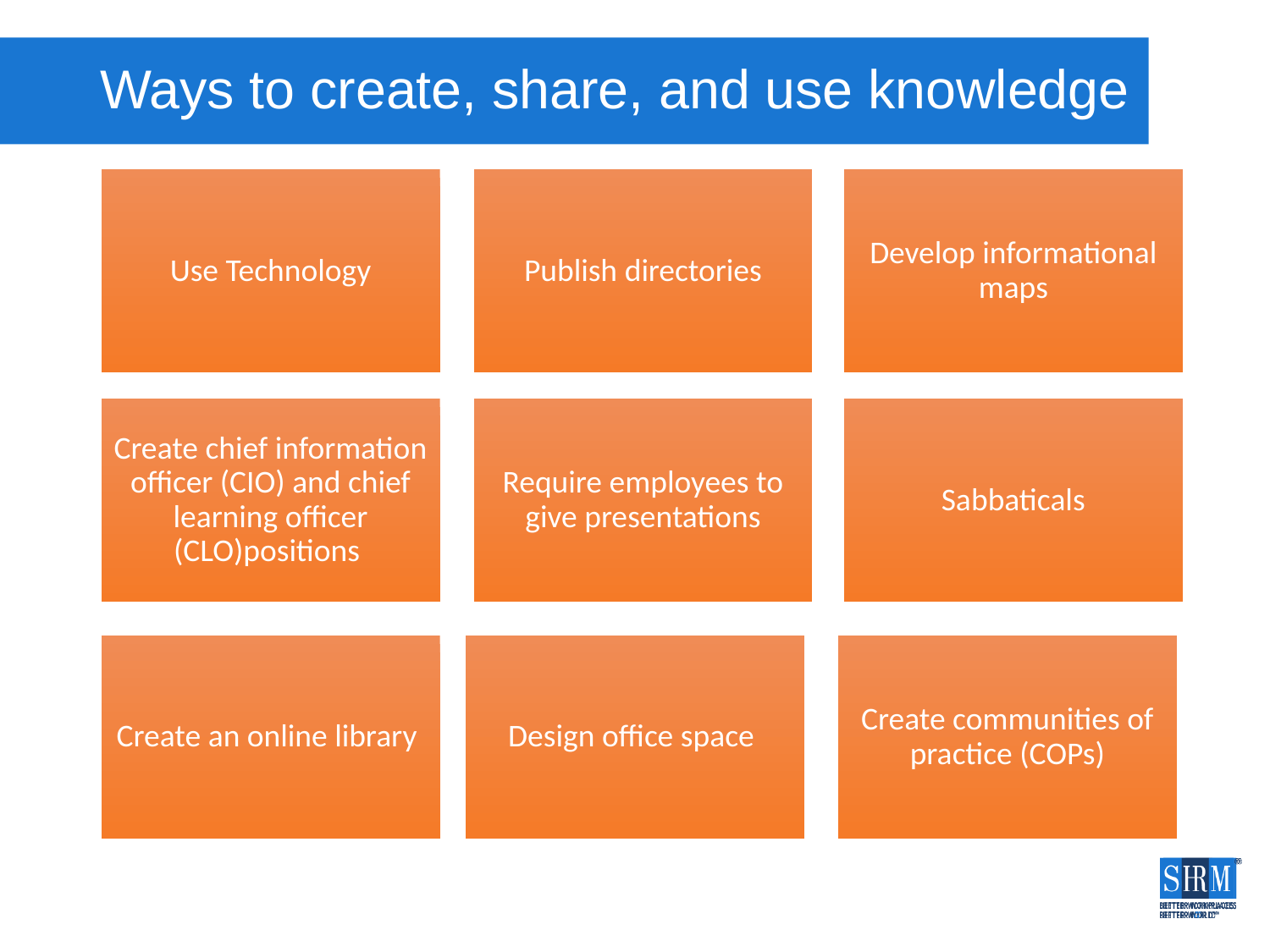

# Ways to create, share, and use knowledge
Use Technology
Publish directories
Develop informational maps
Create chief information officer (CIO) and chief learning officer (CLO)positions
Require employees to give presentations
Sabbaticals
Create an online library
Design office space
Create communities of practice (COPs)